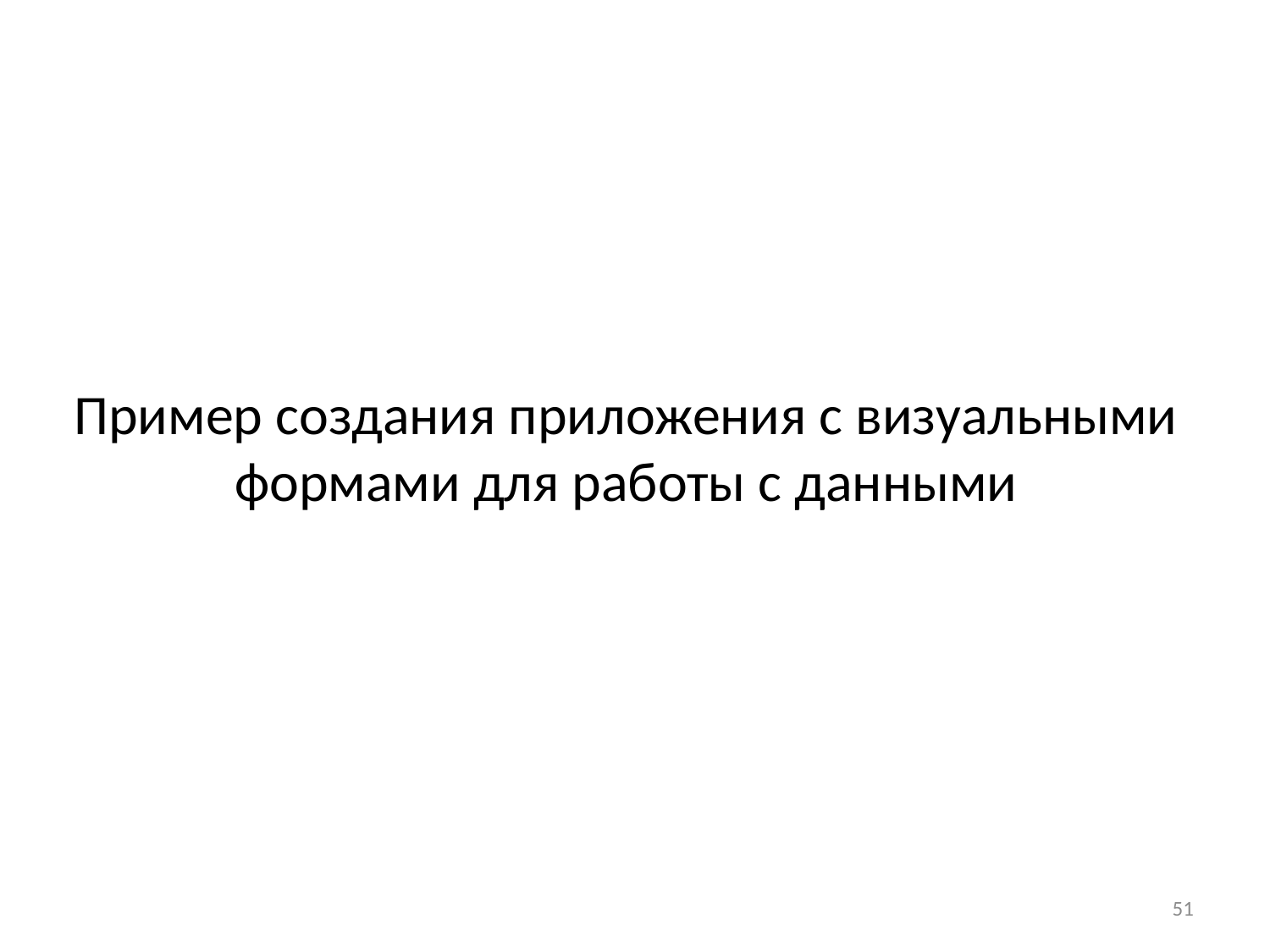

# Пример создания приложения с визуальными формами для работы с данными
51